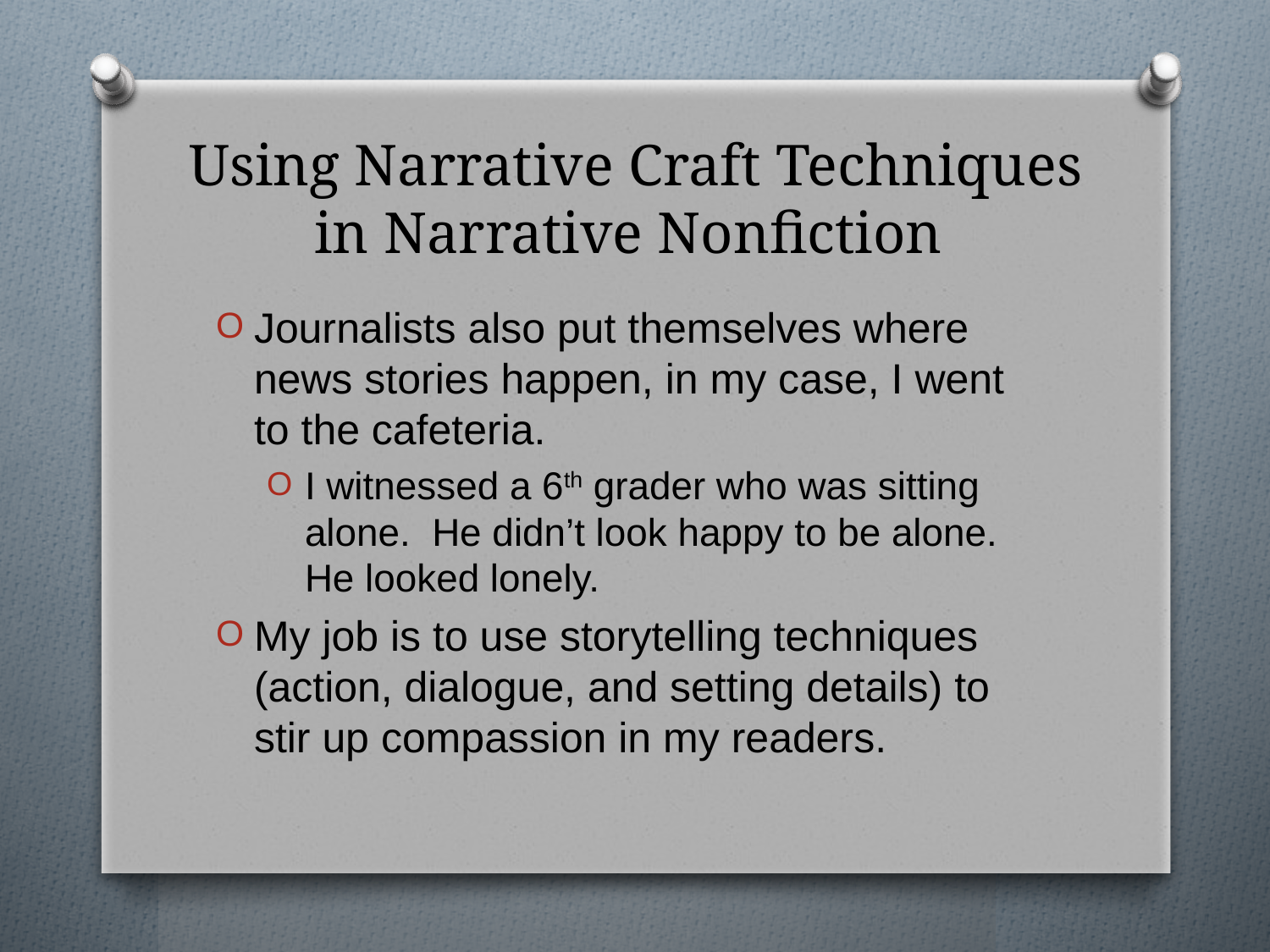

# Using Narrative Craft Techniques in Narrative Nonfiction
Journalists also put themselves where news stories happen, in my case, I went to the cafeteria.
I witnessed a 6th grader who was sitting alone.  He didn’t look happy to be alone.  He looked lonely.
My job is to use storytelling techniques (action, dialogue, and setting details) to stir up compassion in my readers.